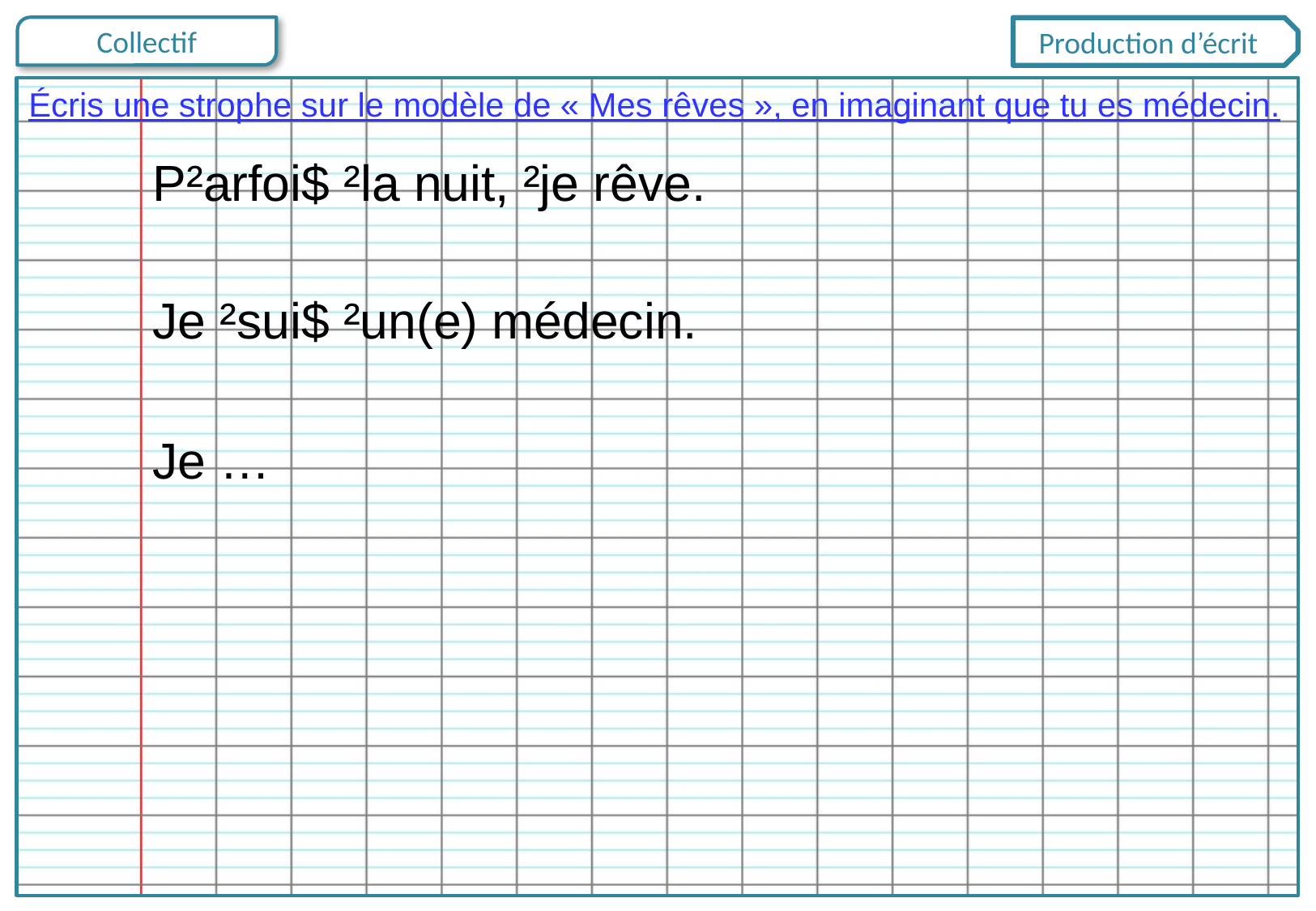

Production d’écrit
Écris une strophe sur le modèle de « Mes rêves », en imaginant que tu es médecin.
P²arfoi$ ²la nuit, ²je rêve.
Je ²sui$ ²un(e) médecin.
Je …